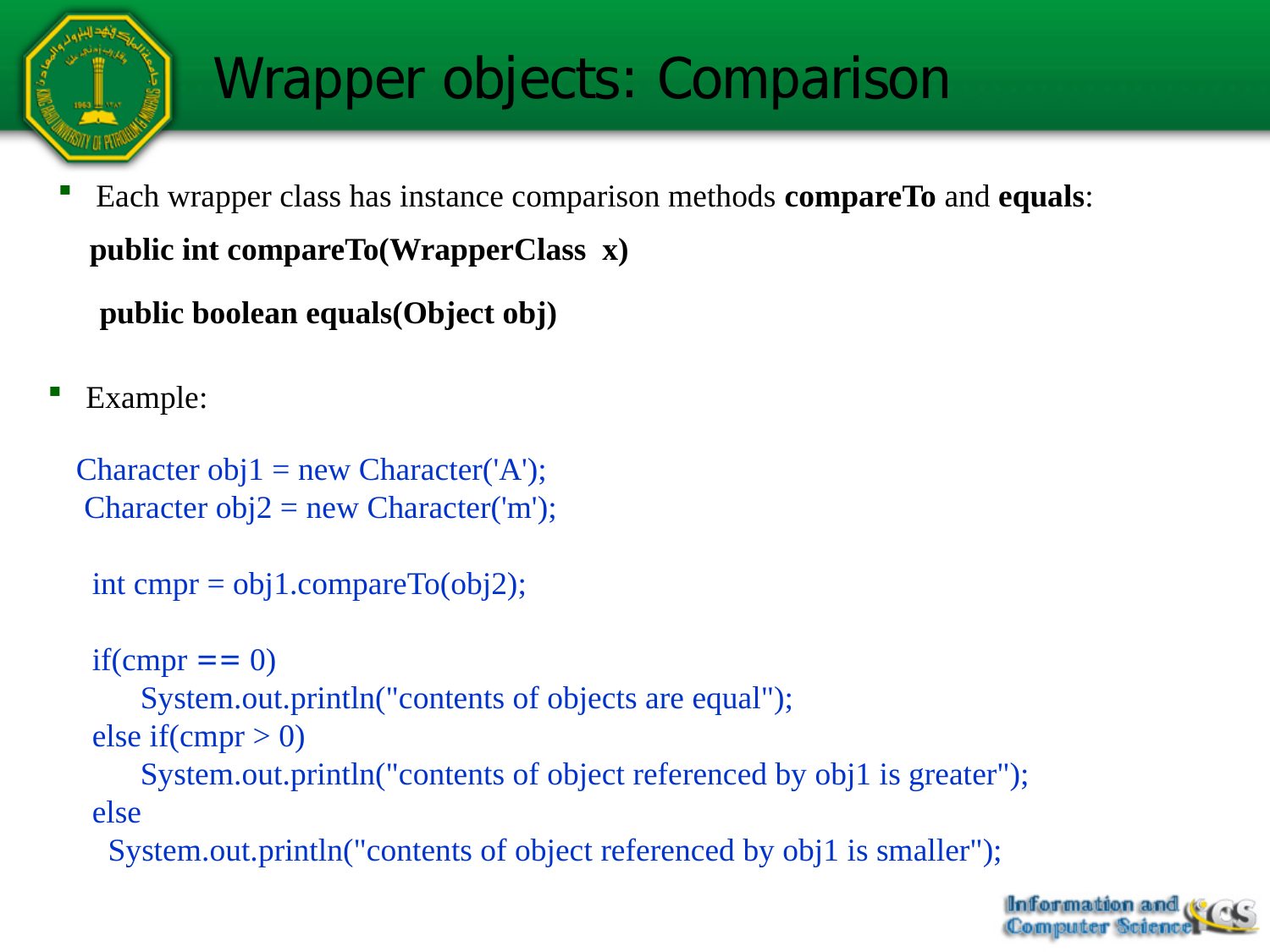

# Wrapper objects: Comparison
 Each wrapper class has instance comparison methods compareTo and equals:
public int compareTo(WrapperClass  x)
public boolean equals(Object obj)
 Example:
Character obj1 = new Character('A');
 Character obj2 = new Character('m');

  int cmpr = obj1.compareTo(obj2);

  if(cmpr == 0)
        System.out.println("contents of objects are equal");
  else if(cmpr > 0)
        System.out.println("contents of object referenced by obj1 is greater");
  else
    System.out.println("contents of object referenced by obj1 is smaller");